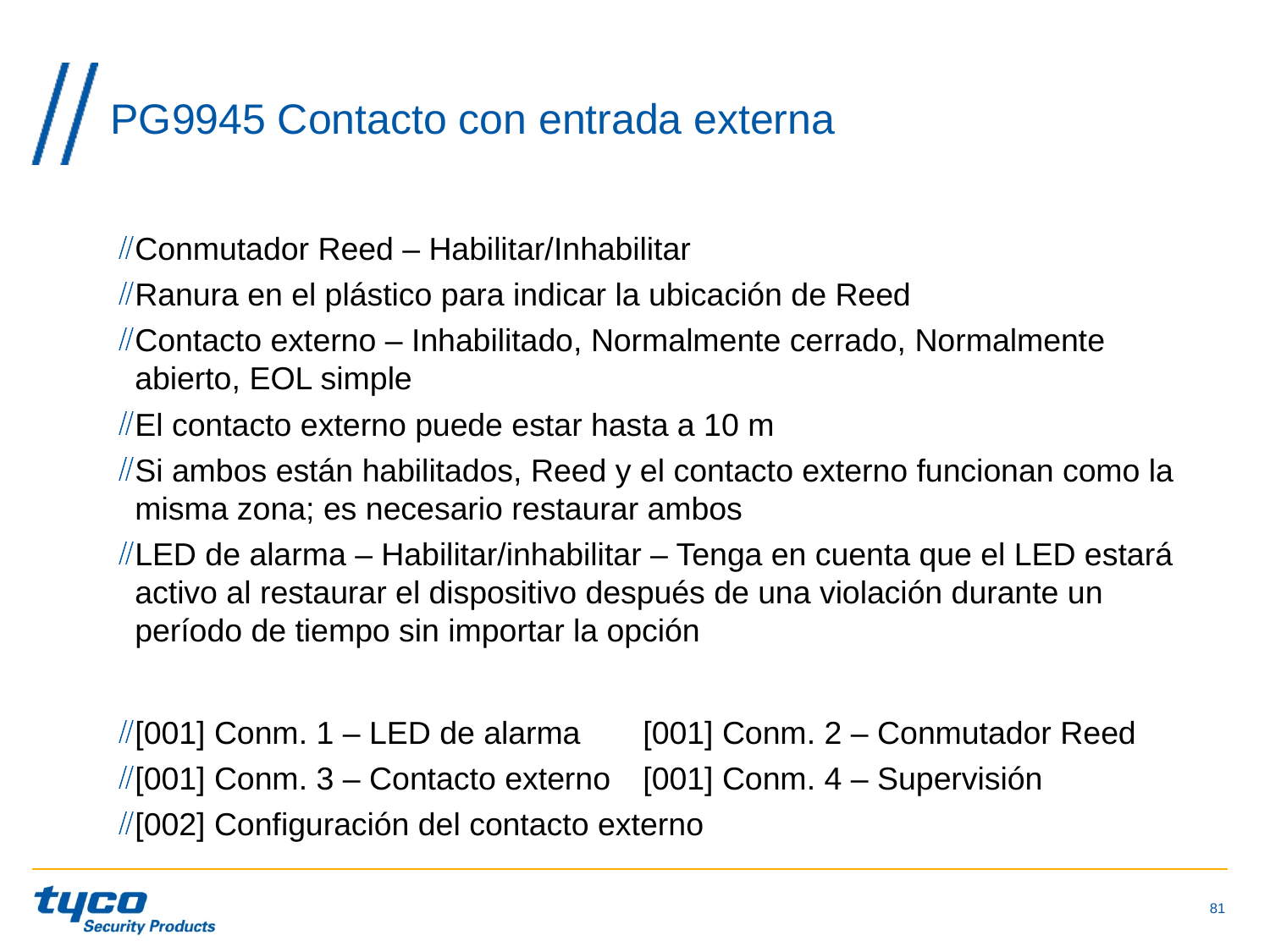

# PG9945 Contacto con entrada externa
Conmutador Reed – Habilitar/Inhabilitar
Ranura en el plástico para indicar la ubicación de Reed
Contacto externo – Inhabilitado, Normalmente cerrado, Normalmente abierto, EOL simple
El contacto externo puede estar hasta a 10 m
Si ambos están habilitados, Reed y el contacto externo funcionan como la misma zona; es necesario restaurar ambos
LED de alarma – Habilitar/inhabilitar – Tenga en cuenta que el LED estará activo al restaurar el dispositivo después de una violación durante un período de tiempo sin importar la opción

[001] Conm. 1 – LED de alarma	[001] Conm. 2 – Conmutador Reed
[001] Conm. 3 – Contacto externo	[001] Conm. 4 – Supervisión
[002] Configuración del contacto externo

81